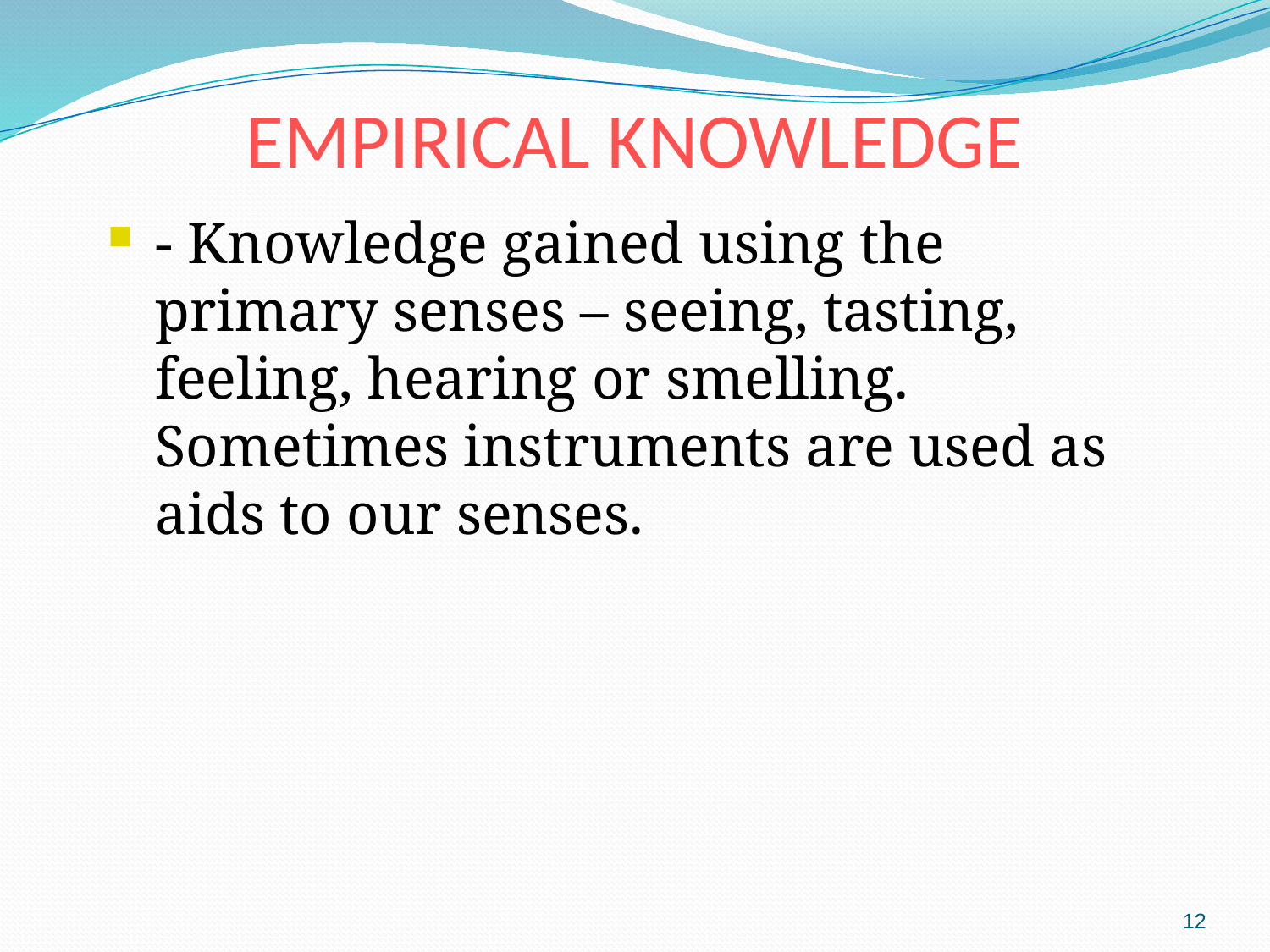

EMPIRICAL KNOWLEDGE
- Knowledge gained using the primary senses – seeing, tasting, feeling, hearing or smelling. Sometimes instruments are used as aids to our senses.
12